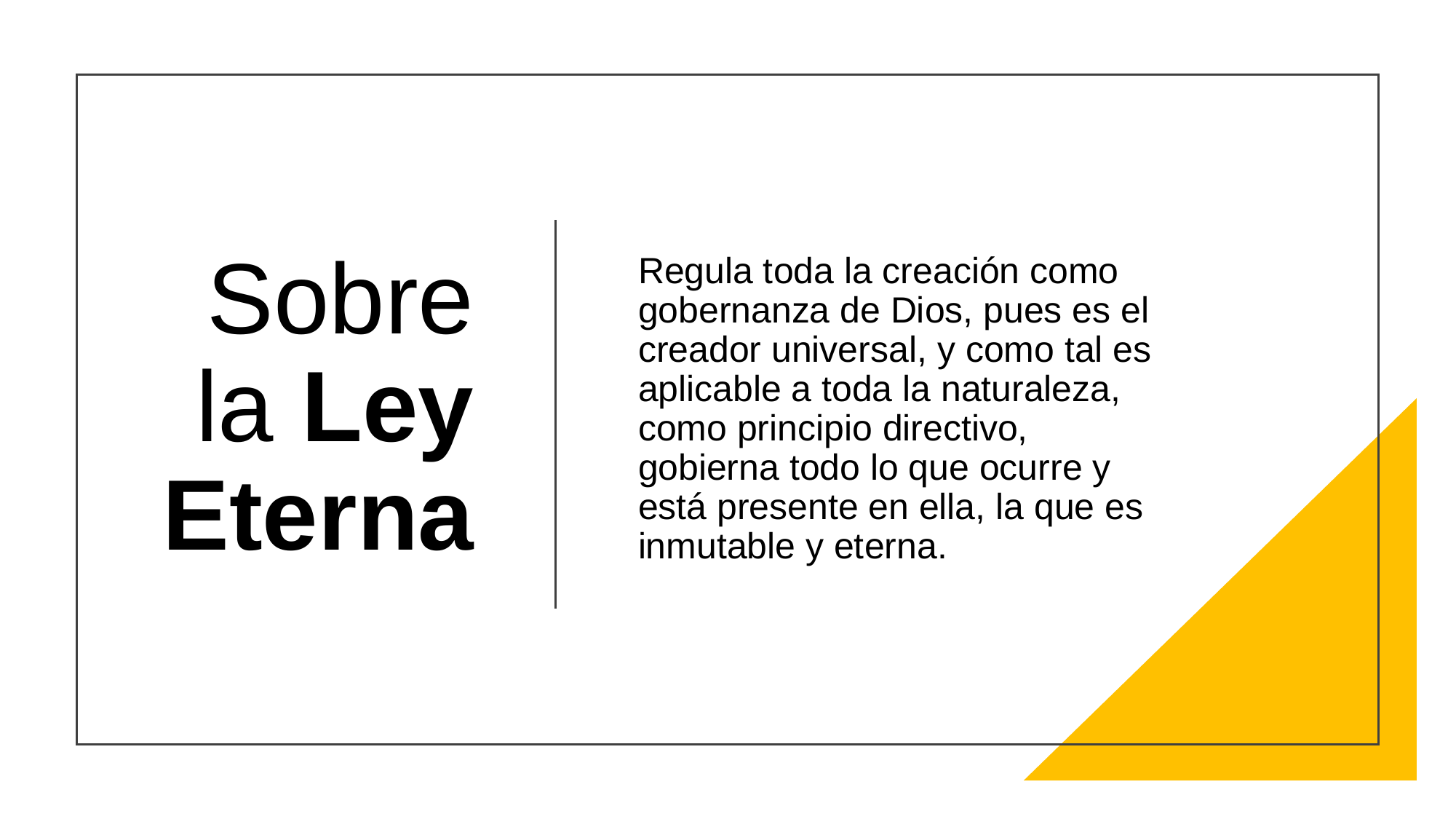

# Sobre la Ley Eterna
Regula toda la creación como gobernanza de Dios, pues es el creador universal, y como tal es aplicable a toda la naturaleza, como principio directivo, gobierna todo lo que ocurre y está presente en ella, la que es inmutable y eterna.